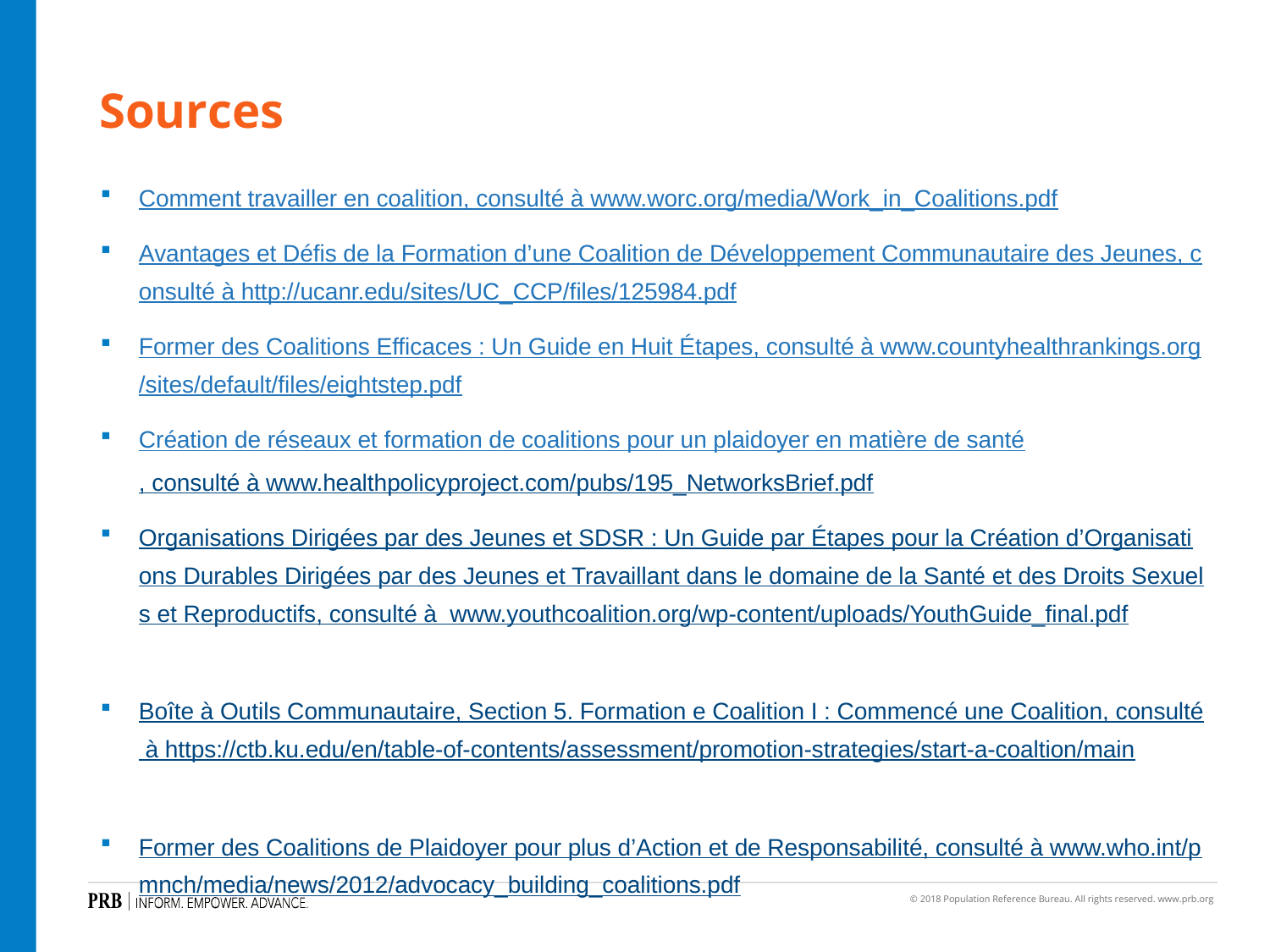

Sources
Comment travailler en coalition, consulté à www.worc.org/media/Work_in_Coalitions.pdf
Avantages et Défis de la Formation d’une Coalition de Développement Communautaire des Jeunes, consulté à http://ucanr.edu/sites/UC_CCP/files/125984.pdf
Former des Coalitions Efficaces : Un Guide en Huit Étapes, consulté à www.countyhealthrankings.org/sites/default/files/eightstep.pdf
Création de réseaux et formation de coalitions pour un plaidoyer en matière de santé, consulté à www.healthpolicyproject.com/pubs/195_NetworksBrief.pdf
Organisations Dirigées par des Jeunes et SDSR : Un Guide par Étapes pour la Création d’Organisations Durables Dirigées par des Jeunes et Travaillant dans le domaine de la Santé et des Droits Sexuels et Reproductifs, consulté à  www.youthcoalition.org/wp-content/uploads/YouthGuide_final.pdf
Boîte à Outils Communautaire, Section 5. Formation e Coalition I : Commencé une Coalition, consulté à https://ctb.ku.edu/en/table-of-contents/assessment/promotion-strategies/start-a-coaltion/main
Former des Coalitions de Plaidoyer pour plus d’Action et de Responsabilité, consulté à www.who.int/pmnch/media/news/2012/advocacy_building_coalitions.pdf